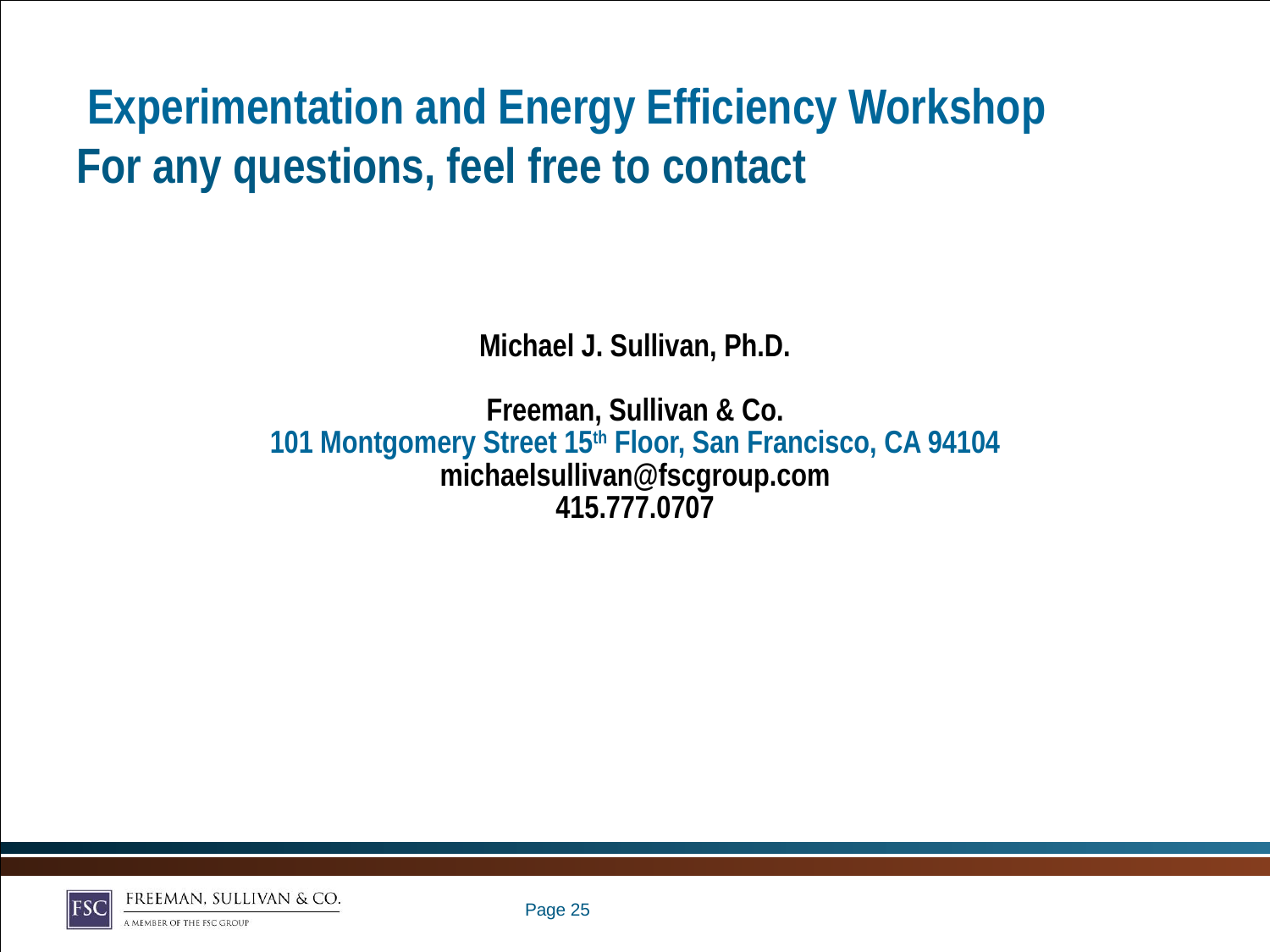

# Experimentation and Energy Efficiency Workshop For any questions, feel free to contact

Michael J. Sullivan, Ph.D.

Freeman, Sullivan & Co.
101 Montgomery Street 15th Floor, San Francisco, CA 94104
michaelsullivan@fscgroup.com
415.777.0707
Page 25